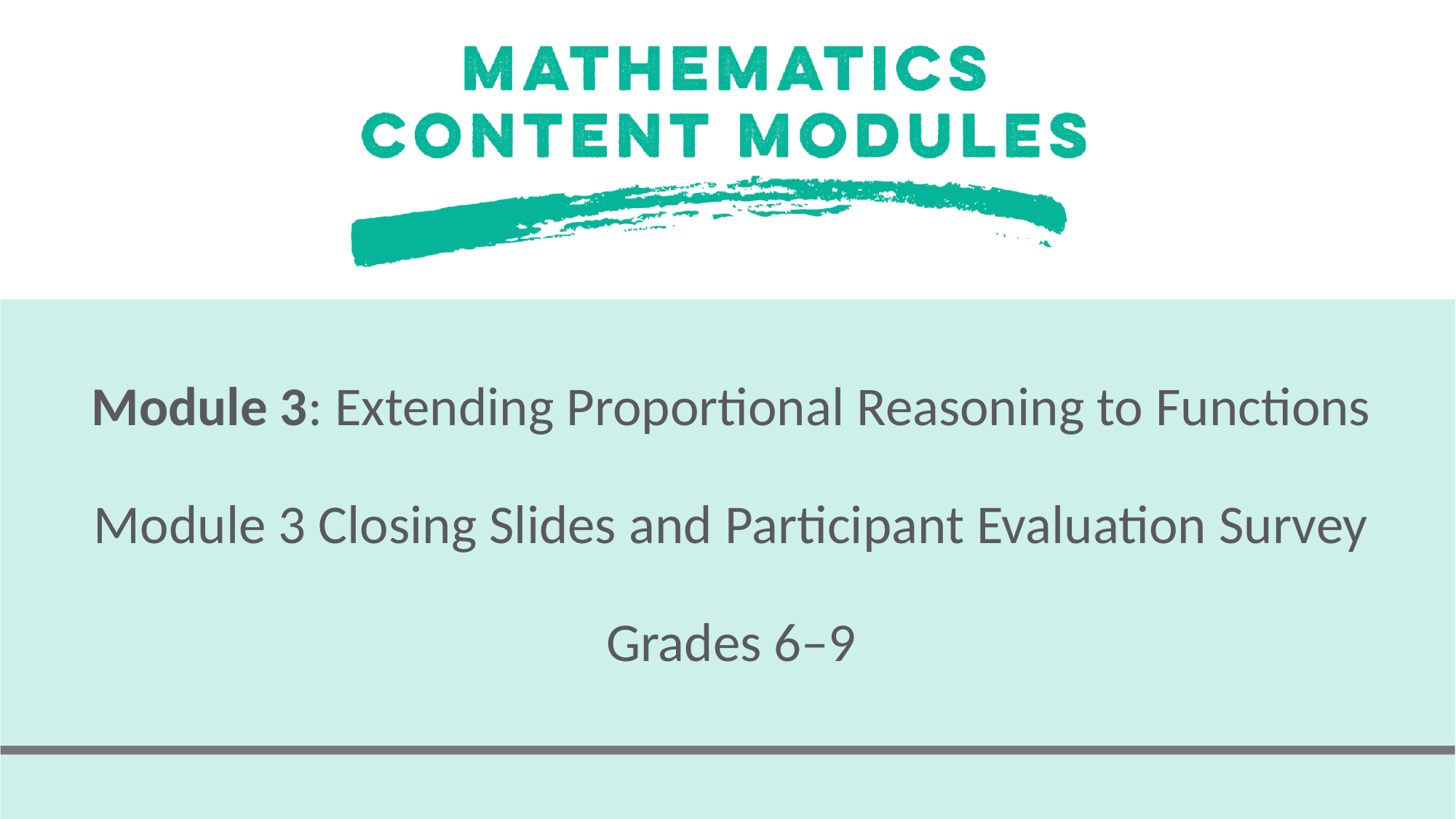

# Module 3: Extending Proportional Reasoning to Functions Module 3 Closing Slides and Participant Evaluation Survey Grades 6–9